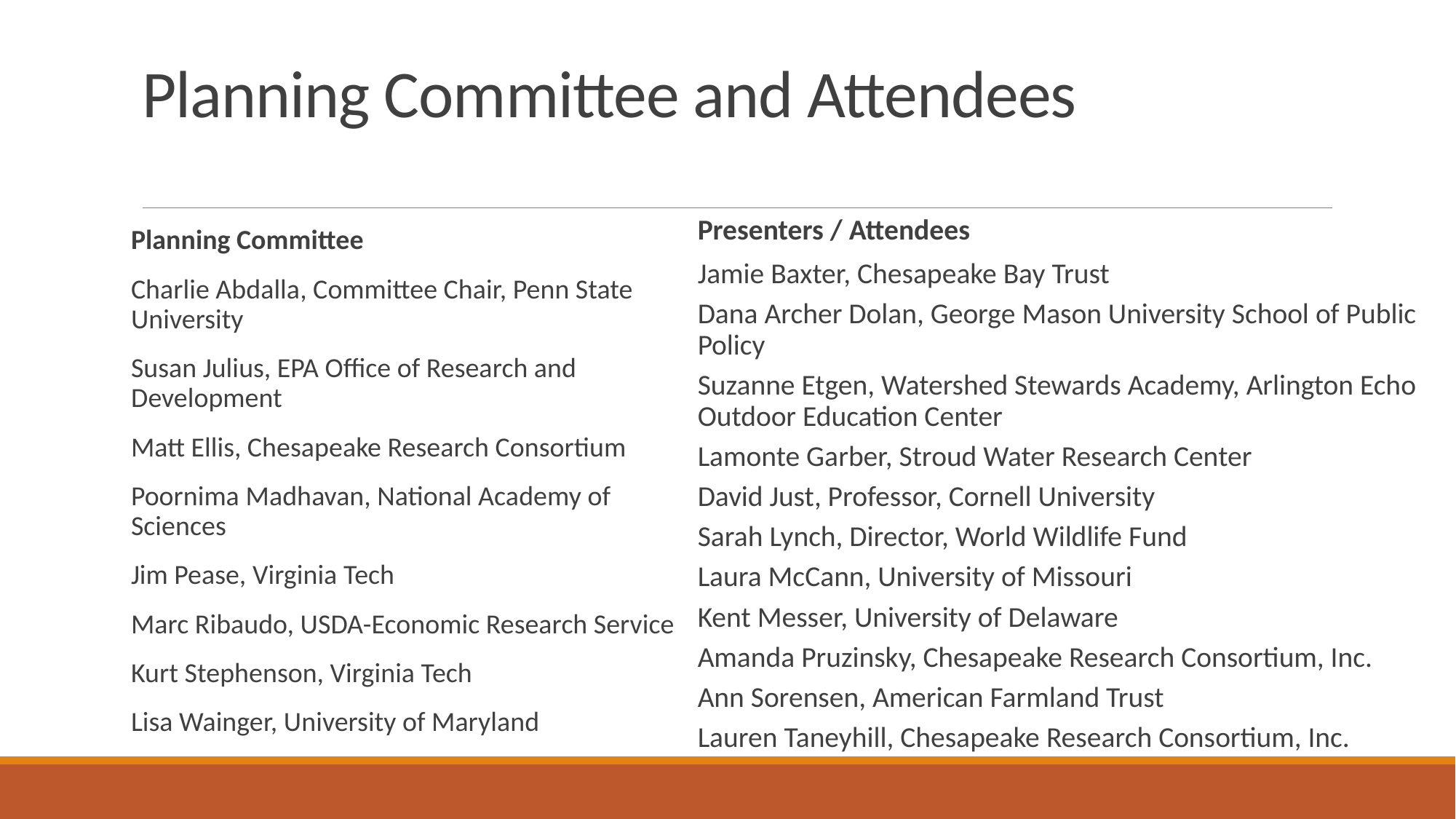

# Planning Committee and Attendees
Presenters / Attendees
Jamie Baxter, Chesapeake Bay Trust
Dana Archer Dolan, George Mason University School of Public Policy
Suzanne Etgen, Watershed Stewards Academy, Arlington Echo Outdoor Education Center
Lamonte Garber, Stroud Water Research Center
David Just, Professor, Cornell University
Sarah Lynch, Director, World Wildlife Fund
Laura McCann, University of Missouri
Kent Messer, University of Delaware
Amanda Pruzinsky, Chesapeake Research Consortium, Inc.
Ann Sorensen, American Farmland Trust
Lauren Taneyhill, Chesapeake Research Consortium, Inc.
Planning Committee
Charlie Abdalla, Committee Chair, Penn State University
Susan Julius, EPA Office of Research and Development
Matt Ellis, Chesapeake Research Consortium
Poornima Madhavan, National Academy of Sciences
Jim Pease, Virginia Tech
Marc Ribaudo, USDA-Economic Research Service
Kurt Stephenson, Virginia Tech
Lisa Wainger, University of Maryland